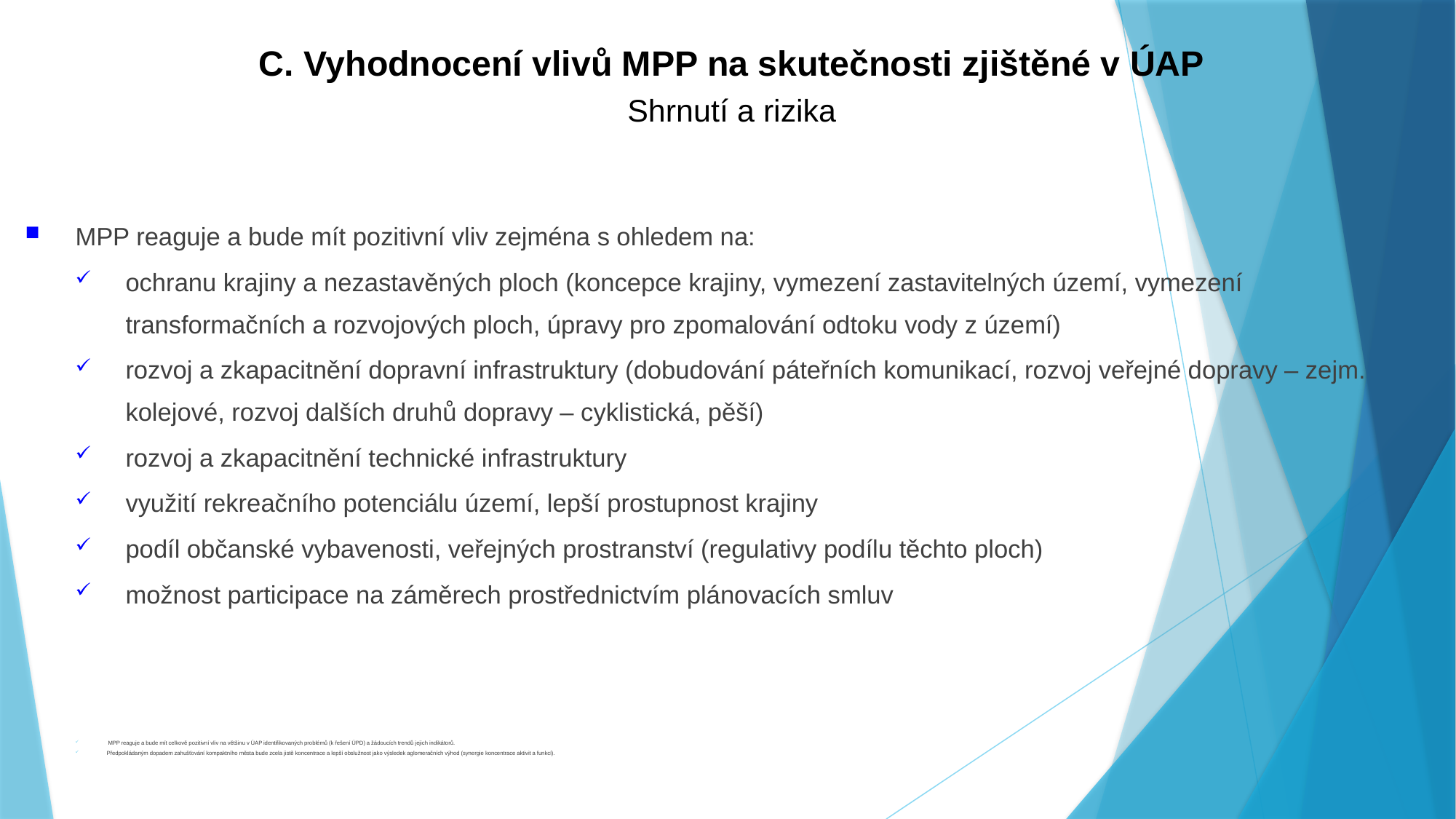

# C. Vyhodnocení vlivů MPP na skutečnosti zjištěné v ÚAP Shrnutí a rizika
MPP reaguje a bude mít pozitivní vliv zejména s ohledem na:
ochranu krajiny a nezastavěných ploch (koncepce krajiny, vymezení zastavitelných území, vymezení transformačních a rozvojových ploch, úpravy pro zpomalování odtoku vody z území)
rozvoj a zkapacitnění dopravní infrastruktury (dobudování páteřních komunikací, rozvoj veřejné dopravy – zejm. kolejové, rozvoj dalších druhů dopravy – cyklistická, pěší)
rozvoj a zkapacitnění technické infrastruktury
využití rekreačního potenciálu území, lepší prostupnost krajiny
podíl občanské vybavenosti, veřejných prostranství (regulativy podílu těchto ploch)
možnost participace na záměrech prostřednictvím plánovacích smluv

 MPP reaguje a bude mít celkově pozitivní vliv na většinu v ÚAP identifikovaných problémů (k řešení ÚPD) a žádoucích trendů jejich indikátorů.
Předpokládaným dopadem zahušťování kompaktního města bude zcela jistě koncentrace a lepší obslužnost jako výsledek aglomeračních výhod (synergie koncentrace aktivit a funkcí).